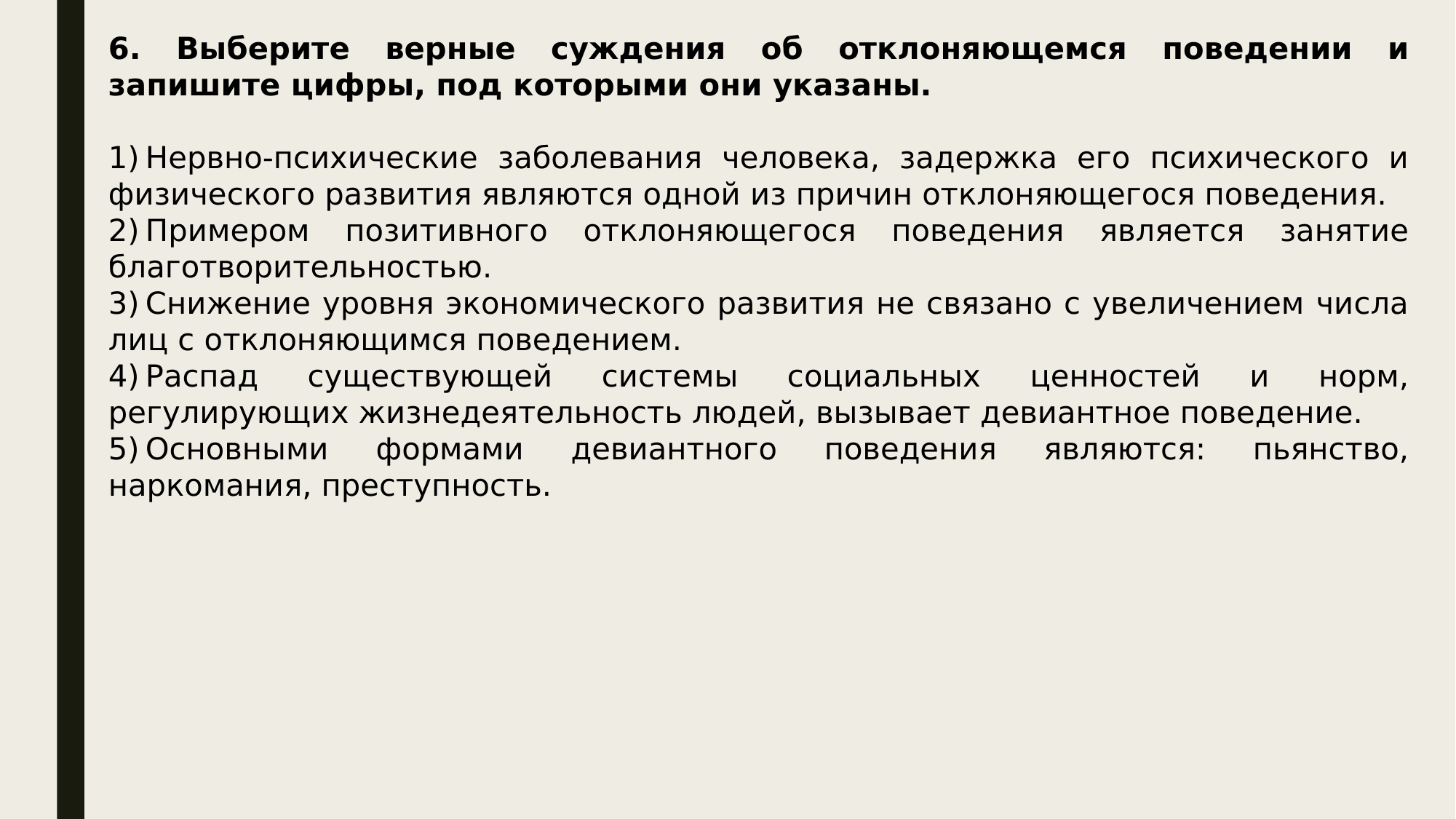

6. Выберите верные суждения об отклоняющемся поведении и запишите цифры, под которыми они указаны.

1) Нервно-психические заболевания человека, задержка его психического и физического развития являются одной из причин отклоняющегося поведения.
2) Примером позитивного отклоняющегося поведения является занятие благотворительностью.
3) Снижение уровня экономического развития не связано с увеличением числа лиц с отклоняющимся поведением.
4) Распад существующей системы социальных ценностей и норм, регулирующих жизнедеятельность людей, вызывает девиантное поведение.
5) Основными формами девиантного поведения являются: пьянство, наркомания, преступность.